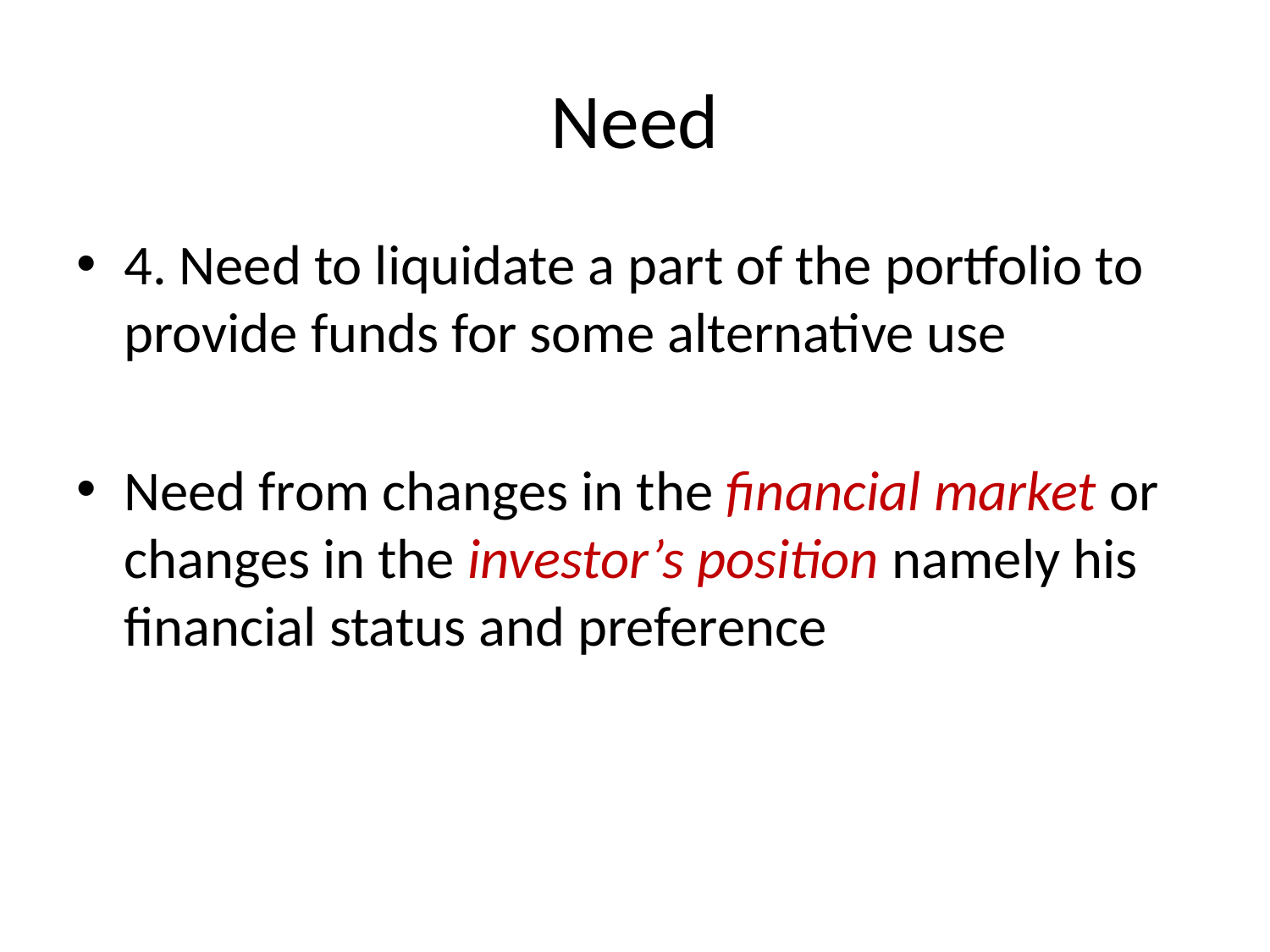

# Need
4. Need to liquidate a part of the portfolio to provide funds for some alternative use

Need from changes in the financial market or changes in the investor’s position namely his financial status and preference